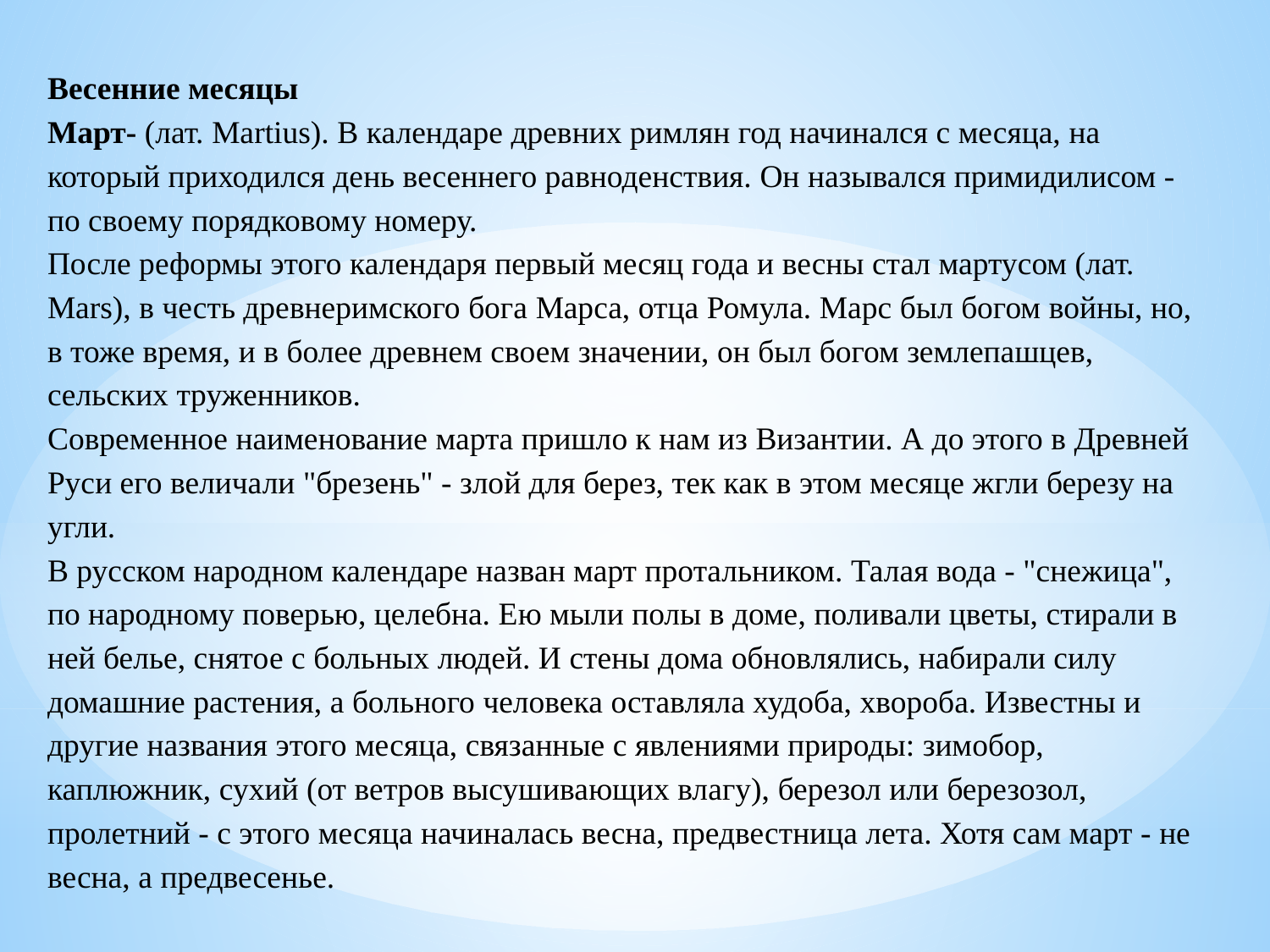

Весенние месяцы
Март- (лат. Martius). В календаре древних римлян год начинался с месяца, на который приходился день весеннего равноденствия. Он назывался примидилисом - по своему порядковому номеру.
После реформы этого календаря первый месяц года и весны стал мартусом (лат. Mars), в честь древнеримского бога Марса, отца Ромула. Марс был богом войны, но, в тоже время, и в более древнем своем значении, он был богом землепашцев, сельских труженников.
Современное наименование марта пришло к нам из Византии. А до этого в Древней Руси его величали "брезень" - злой для берез, тек как в этом месяце жгли березу на угли.
В русском народном календаре назван март протальником. Талая вода - "снежица", по народному поверью, целебна. Ею мыли полы в доме, поливали цветы, стирали в ней белье, снятое с больных людей. И стены дома обновлялись, набирали силу домашние растения, а больного человека оставляла худоба, хвороба. Известны и другие названия этого месяца, связанные с явлениями природы: зимобор, каплюжник, сухий (от ветров высушивающих влагу), берeзол или березозол, пролетний - с этого месяца начиналась весна, предвестница лета. Хотя сам март - не весна, а предвесенье.